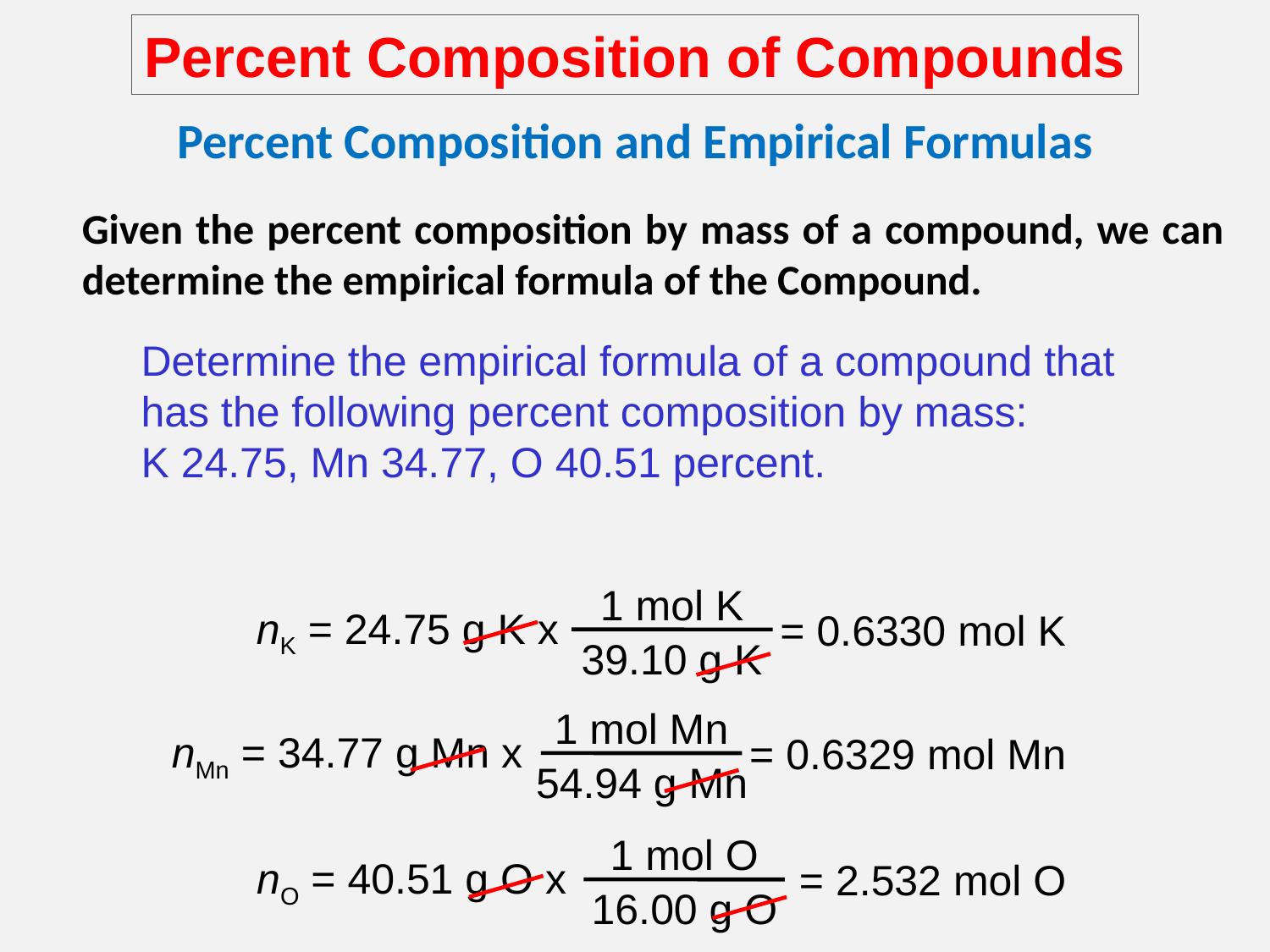

Percent Composition of Compounds
Percent Composition and Empirical Formulas
Given the percent composition by mass of a compound, we can determine the empirical formula of the Compound.
Determine the empirical formula of a compound that has the following percent composition by mass:          K 24.75, Mn 34.77, O 40.51 percent.
1 mol K
39.10 g K

nK = 24.75 g K x
= 0.6330 mol K

1 mol Mn
nMn = 34.77 g Mn x
= 0.6329 mol Mn
54.94 g Mn

1 mol O
nO = 40.51 g O x
= 2.532 mol O
16.00 g O